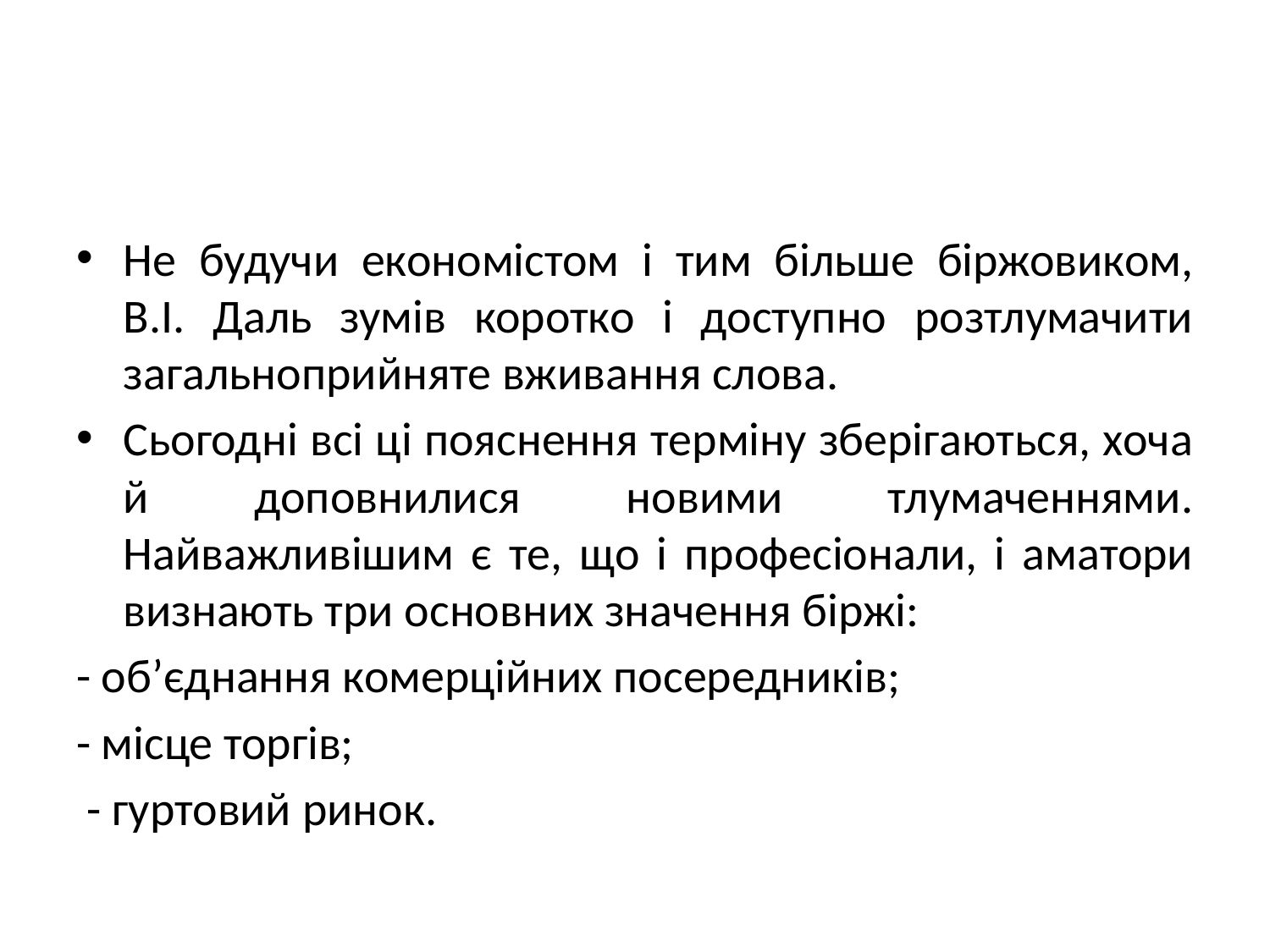

#
Не будучи економістом і тим більше біржовиком, В.І. Даль зумів коротко і доступно розтлумачити загальноприйняте вживання слова.
Сьогодні всі ці пояснення терміну зберігаються, хоча й доповнилися новими тлумаченнями. Найважливішим є те, що і професіонали, і аматори визнають три основних значення біржі:
- об’єднання комерційних посередників;
- місце торгів;
 - гуртовий ринок.